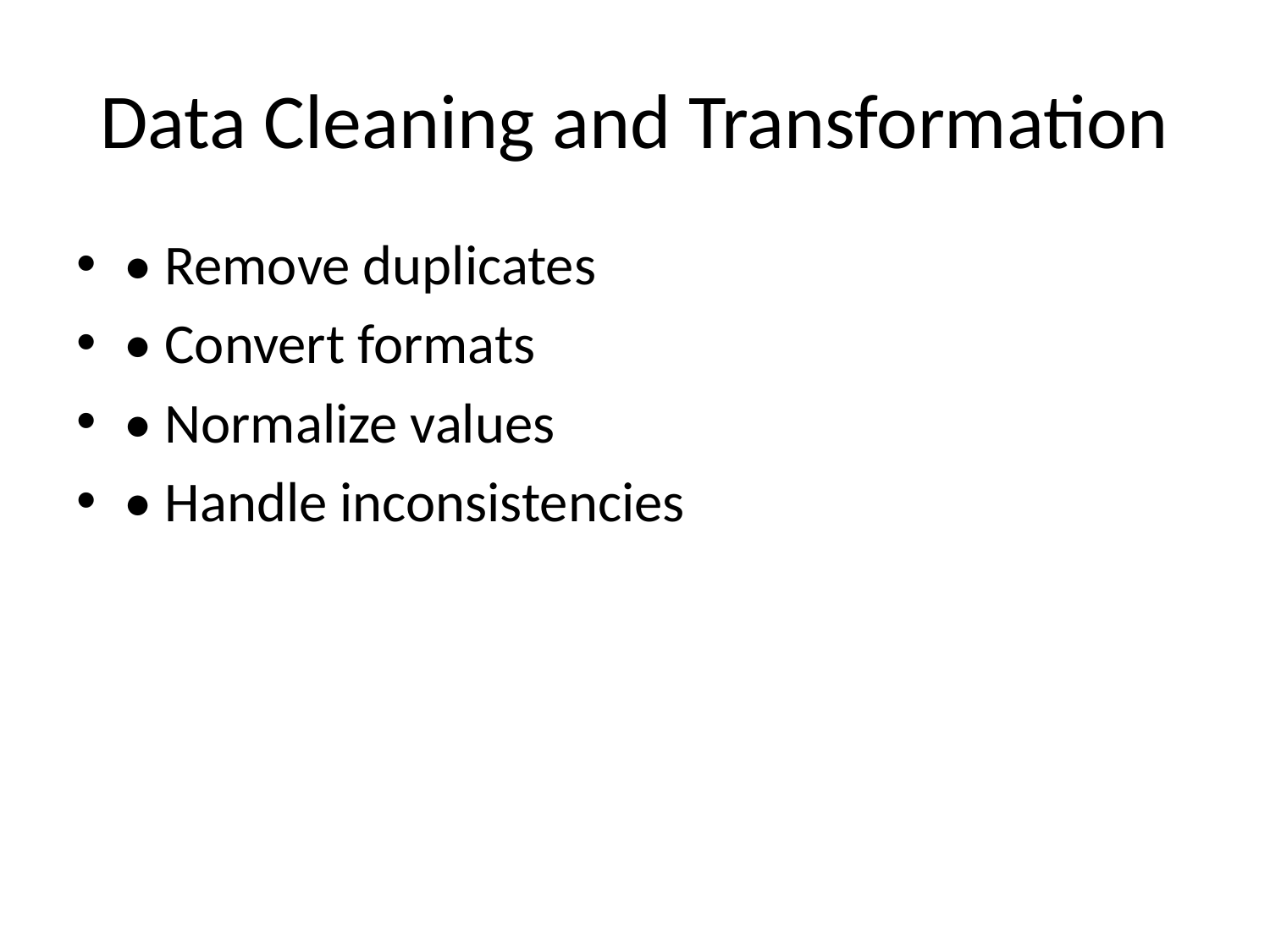

# Data Cleaning and Transformation
• Remove duplicates
• Convert formats
• Normalize values
• Handle inconsistencies